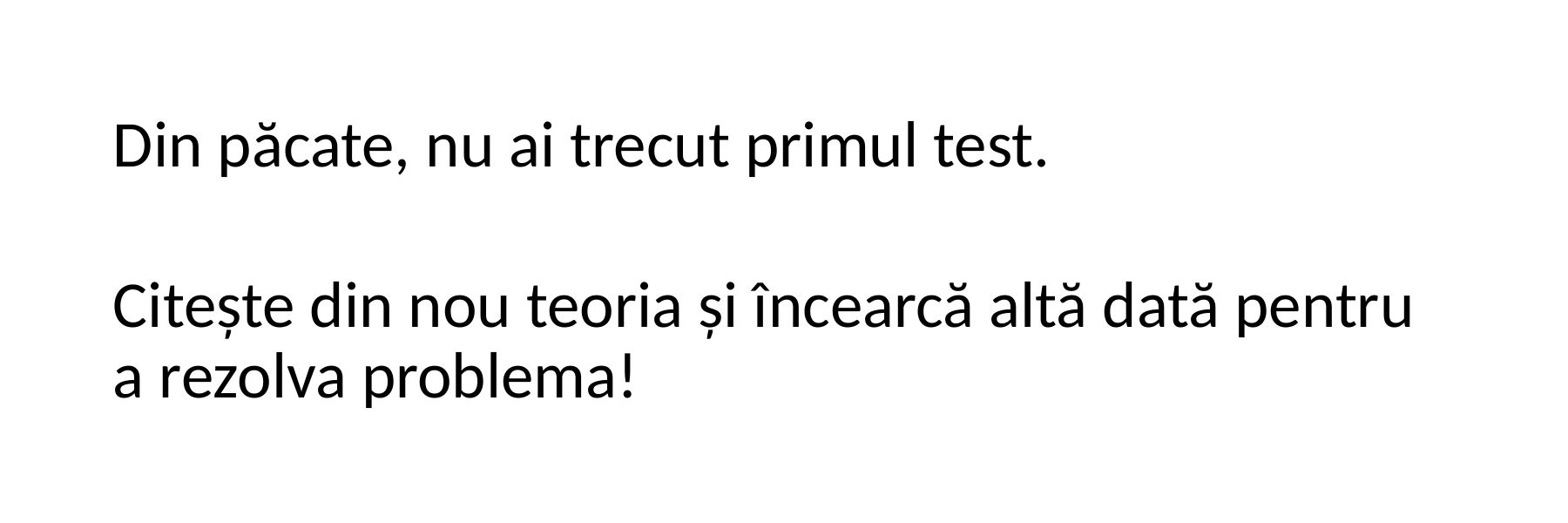

Din păcate, nu ai trecut primul test.

Citește din nou teoria și încearcă altă dată pentru a rezolva problema!